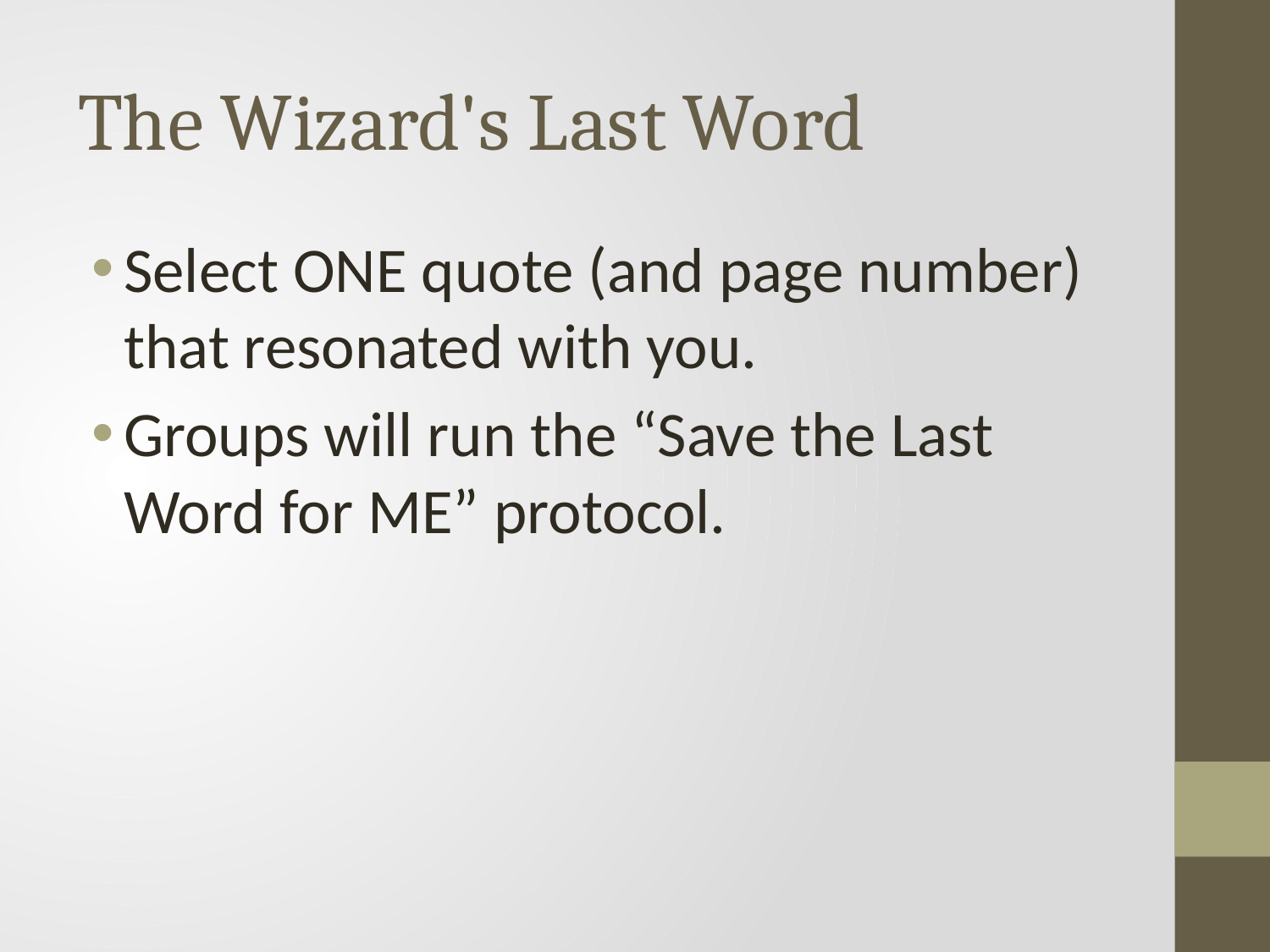

# The Wizard's Last Word
Select ONE quote (and page number) that resonated with you.
Groups will run the “Save the Last Word for ME” protocol.